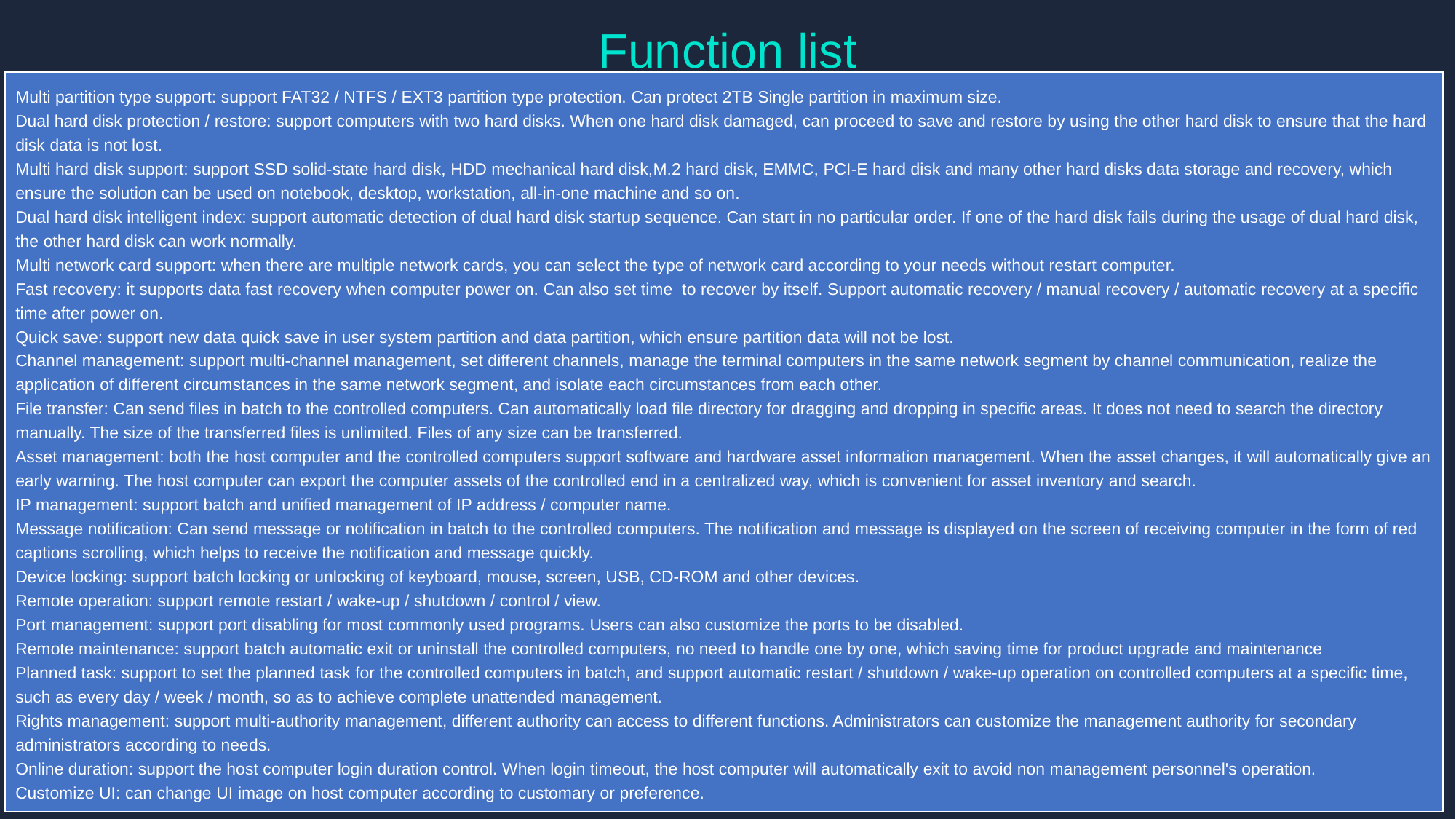

Function list
Multi partition type support: support FAT32 / NTFS / EXT3 partition type protection. Can protect 2TB Single partition in maximum size.
Dual hard disk protection / restore: support computers with two hard disks. When one hard disk damaged, can proceed to save and restore by using the other hard disk to ensure that the hard disk data is not lost.
Multi hard disk support: support SSD solid-state hard disk, HDD mechanical hard disk,M.2 hard disk, EMMC, PCI-E hard disk and many other hard disks data storage and recovery, which ensure the solution can be used on notebook, desktop, workstation, all-in-one machine and so on.
Dual hard disk intelligent index: support automatic detection of dual hard disk startup sequence. Can start in no particular order. If one of the hard disk fails during the usage of dual hard disk, the other hard disk can work normally.
Multi network card support: when there are multiple network cards, you can select the type of network card according to your needs without restart computer.
Fast recovery: it supports data fast recovery when computer power on. Can also set time  to recover by itself. Support automatic recovery / manual recovery / automatic recovery at a specific time after power on.
Quick save: support new data quick save in user system partition and data partition, which ensure partition data will not be lost.
Channel management: support multi-channel management, set different channels, manage the terminal computers in the same network segment by channel communication, realize the application of different circumstances in the same network segment, and isolate each circumstances from each other.
File transfer: Can send files in batch to the controlled computers. Can automatically load file directory for dragging and dropping in specific areas. It does not need to search the directory manually. The size of the transferred files is unlimited. Files of any size can be transferred.
Asset management: both the host computer and the controlled computers support software and hardware asset information management. When the asset changes, it will automatically give an early warning. The host computer can export the computer assets of the controlled end in a centralized way, which is convenient for asset inventory and search.
IP management: support batch and unified management of IP address / computer name.
Message notification: Can send message or notification in batch to the controlled computers. The notification and message is displayed on the screen of receiving computer in the form of red captions scrolling, which helps to receive the notification and message quickly.
Device locking: support batch locking or unlocking of keyboard, mouse, screen, USB, CD-ROM and other devices.
Remote operation: support remote restart / wake-up / shutdown / control / view.
Port management: support port disabling for most commonly used programs. Users can also customize the ports to be disabled.
Remote maintenance: support batch automatic exit or uninstall the controlled computers, no need to handle one by one, which saving time for product upgrade and maintenance
Planned task: support to set the planned task for the controlled computers in batch, and support automatic restart / shutdown / wake-up operation on controlled computers at a specific time, such as every day / week / month, so as to achieve complete unattended management.
Rights management: support multi-authority management, different authority can access to different functions. Administrators can customize the management authority for secondary administrators according to needs.
Online duration: support the host computer login duration control. When login timeout, the host computer will automatically exit to avoid non management personnel's operation.
Customize UI: can change UI image on host computer according to customary or preference.